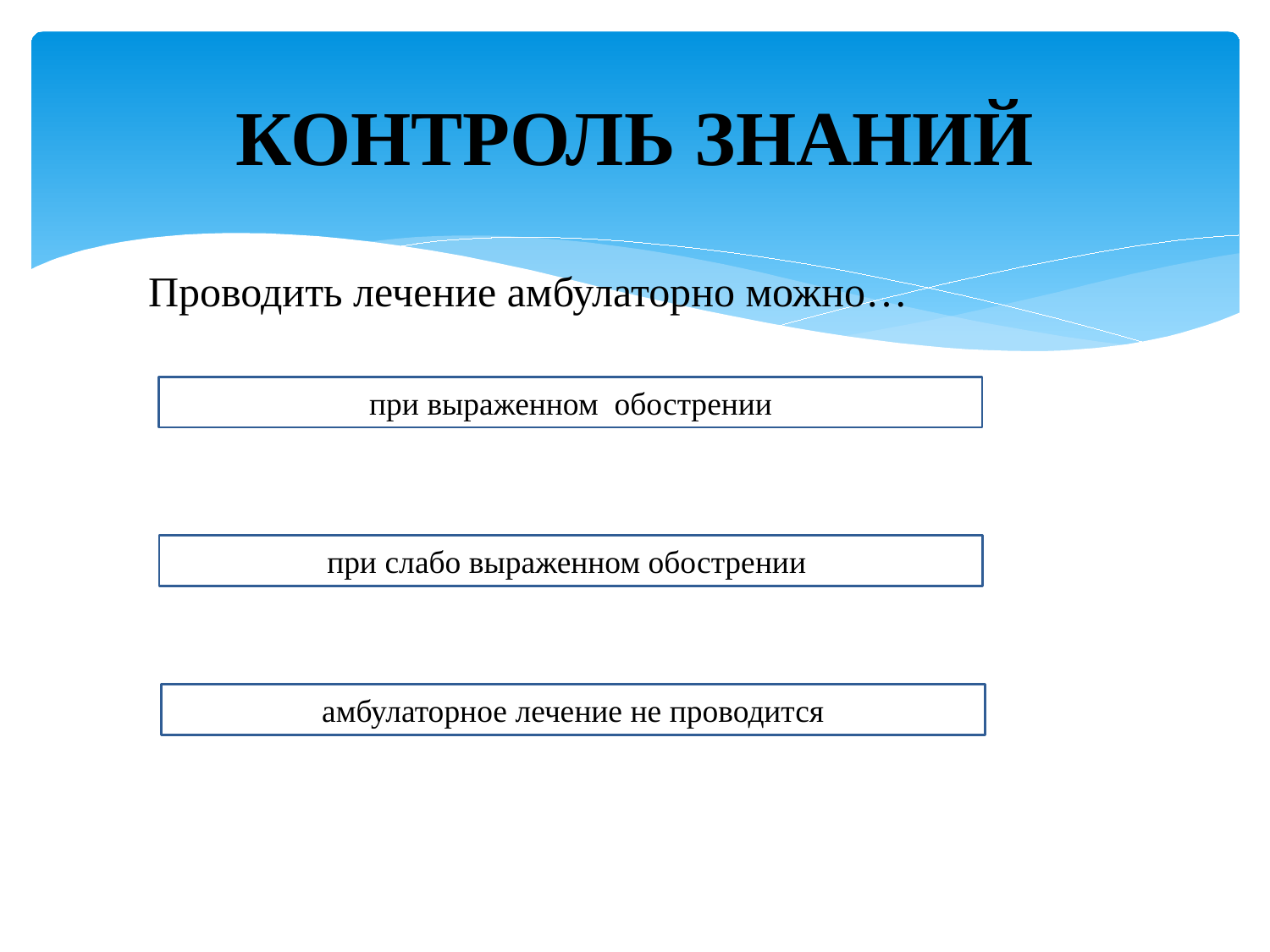

# КОНТРОЛЬ ЗНАНИЙ
Проводить лечение амбулаторно можно…
 при выраженном  обострении
при слабо выраженном обострении
амбулаторное лечение не проводится